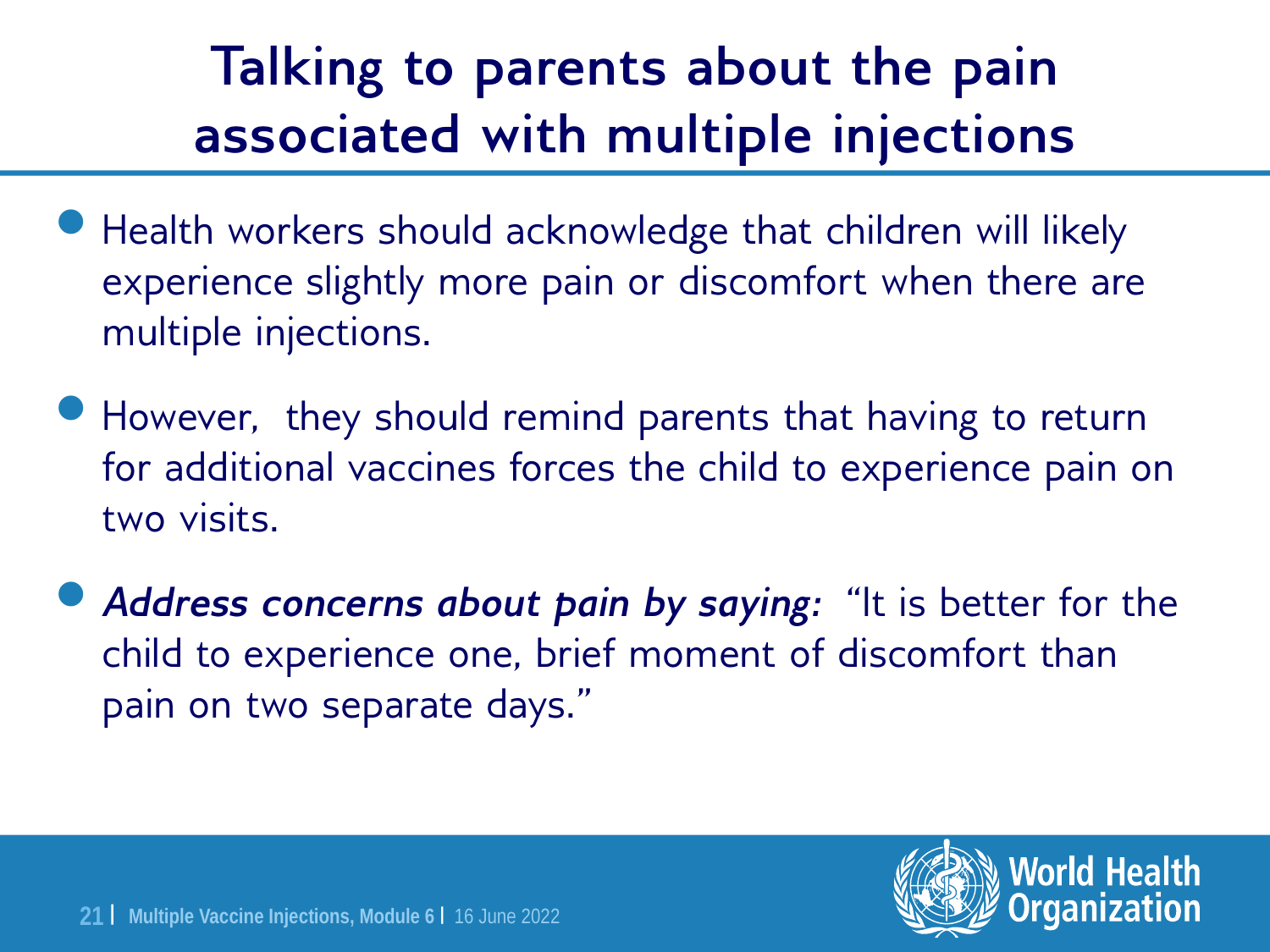

Talking to parents about the pain associated with multiple injections
Health workers should acknowledge that children will likely experience slightly more pain or discomfort when there are multiple injections.
However,  they should remind parents that having to return for additional vaccines forces the child to experience pain on two visits.
Address concerns about pain by saying:  “It is better for the child to experience one, brief moment of discomfort than pain on two separate days.”